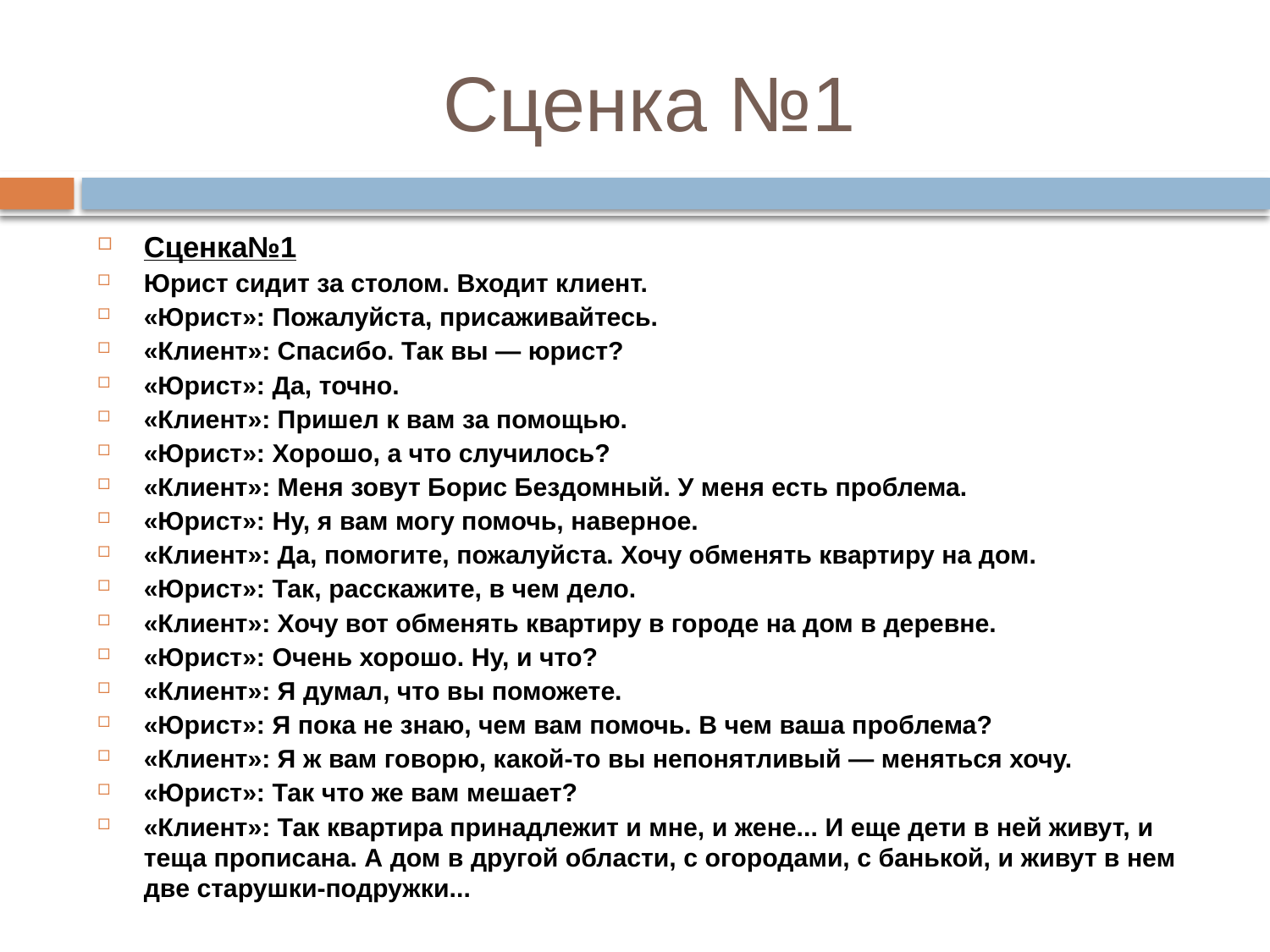

# Сценка №1
Сценка№1
Юрист сидит за столом. Входит клиент.
«Юрист»: Пожалуйста, присаживайтесь.
«Клиент»: Спасибо. Так вы — юрист?
«Юрист»: Да, точно.
«Клиент»: Пришел к вам за помощью.
«Юрист»: Хорошо, а что случилось?
«Клиент»: Меня зовут Борис Бездомный. У меня есть проблема.
«Юрист»: Ну, я вам могу помочь, наверное.
«Клиент»: Да, помогите, пожалуйста. Хочу обменять квартиру на дом.
«Юрист»: Так, расскажите, в чем дело.
«Клиент»: Хочу вот обменять квартиру в городе на дом в деревне.
«Юрист»: Очень хорошо. Ну, и что?
«Клиент»: Я думал, что вы поможете.
«Юрист»: Я пока не знаю, чем вам помочь. В чем ваша проблема?
«Клиент»: Я ж вам говорю, какой-то вы непонятли­вый — меняться хочу.
«Юрист»: Так что же вам мешает?
«Клиент»: Так квартира принадлежит и мне, и жене... И еще дети в ней живут, и теща прописана. А дом в другой области, с огородами, с банькой, и живут в нем две старушки-подружки...